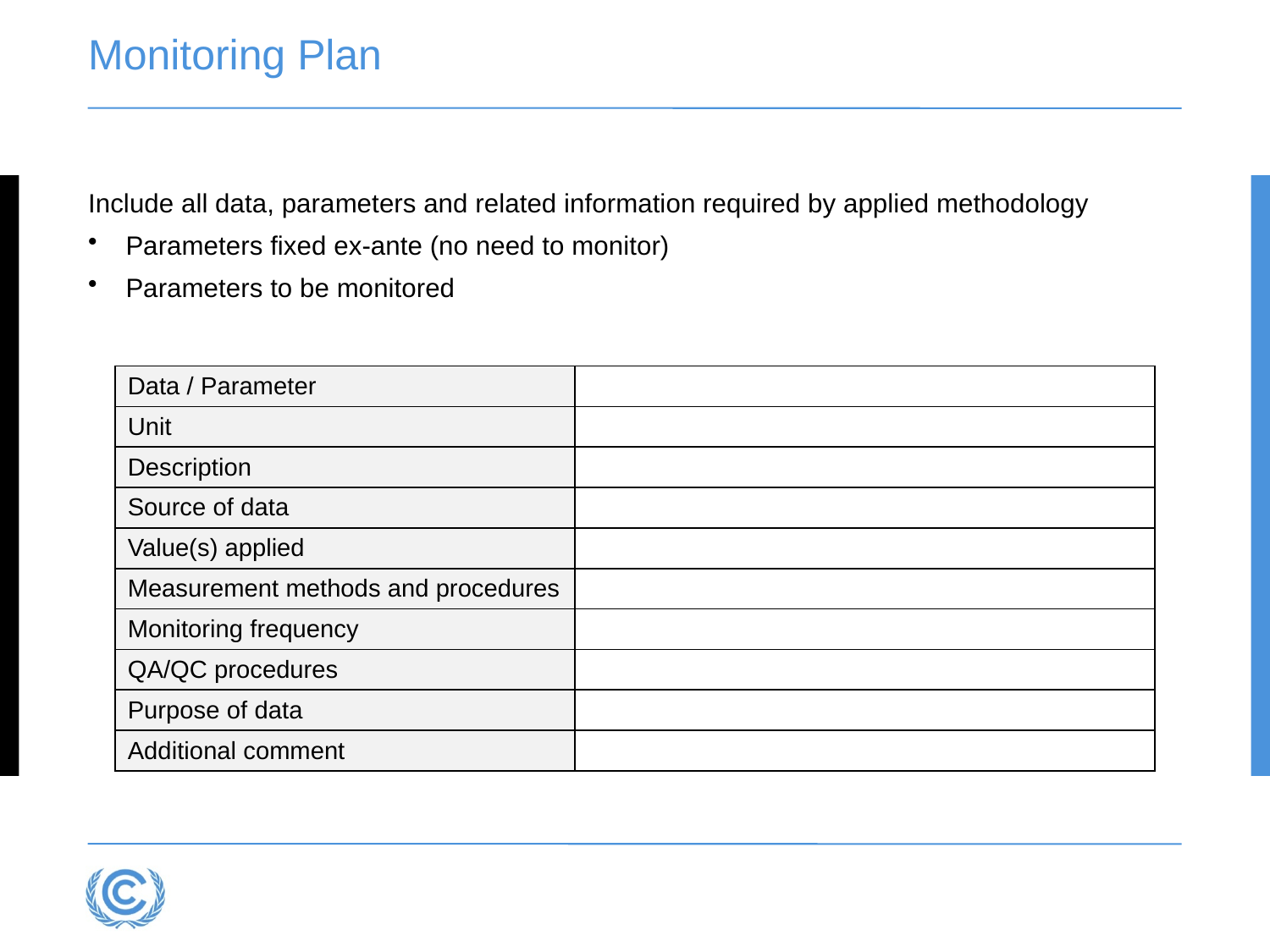

# Monitoring Plan
Include all data, parameters and related information required by applied methodology
Parameters fixed ex-ante (no need to monitor)
Parameters to be monitored
| Data / Parameter |  |
| --- | --- |
| Unit |  |
| Description |  |
| Source of data |  |
| Value(s) applied |  |
| Measurement methods and procedures |  |
| Monitoring frequency |  |
| QA/QC procedures |  |
| Purpose of data |  |
| Additional comment |  |